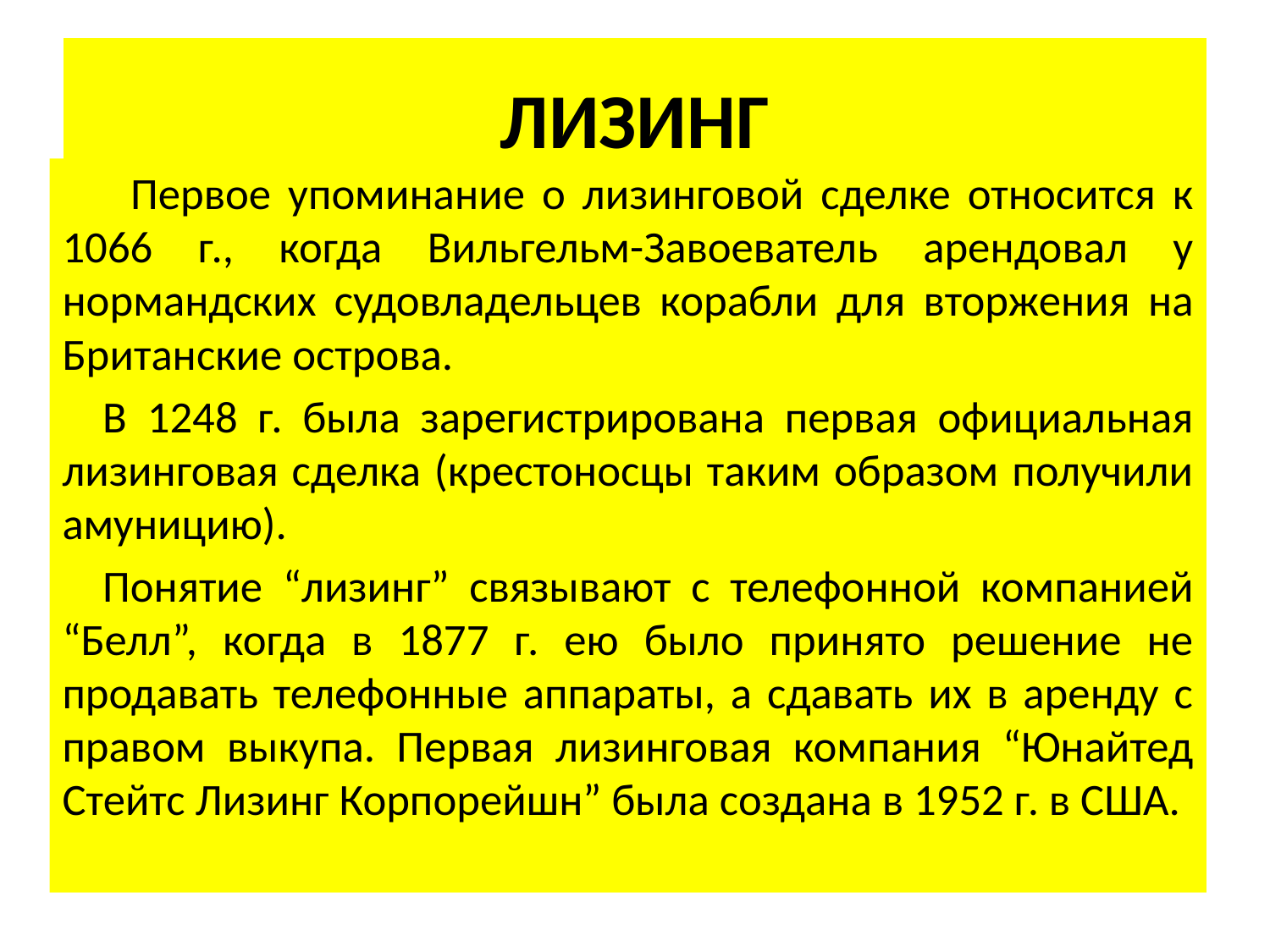

# ЛИЗИНГ
    Первое упоминание о лизинговой сделке относится к 1066 г., когда Вильгельм-Завоеватель арендовал у нормандских судовладельцев корабли для вторжения на Британские острова.
  В 1248 г. была зарегистрирована первая официальная лизинговая сделка (крестоносцы таким образом получили амуницию).
  Понятие “лизинг” связывают с телефонной компанией “Белл”, когда в 1877 г. ею было принято решение не продавать телефонные аппараты, а сдавать их в аренду с правом выкупа. Первая лизинговая компания “Юнайтед Стейтс Лизинг Корпорейшн” была создана в 1952 г. в США.